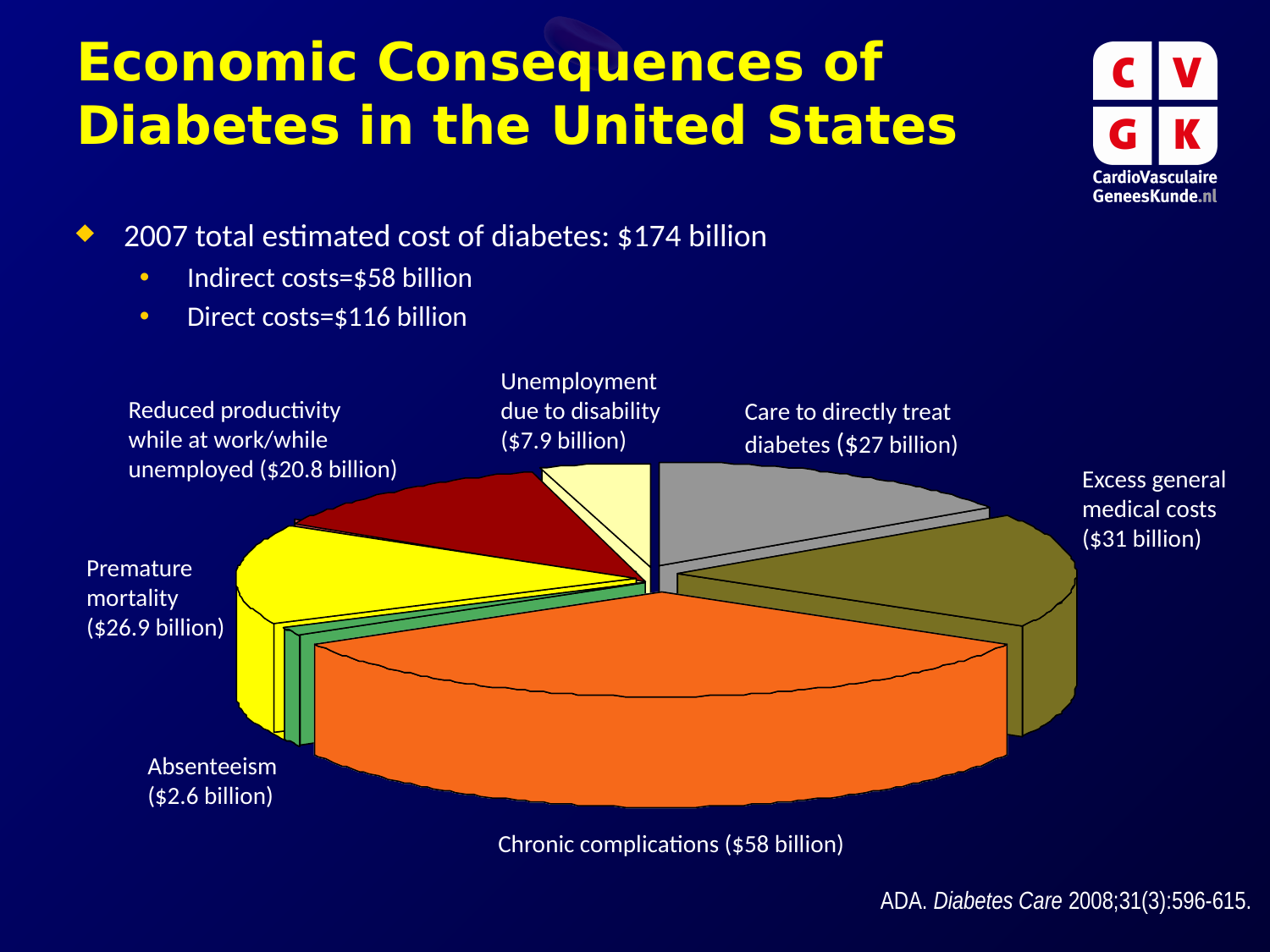

Economic Consequences of Diabetes in the United States
2007 total estimated cost of diabetes: $174 billion
Indirect costs=$58 billion
Direct costs=$116 billion
Unemployment
due to disability
($7.9 billion)
Reduced productivity
while at work/while
unemployed ($20.8 billion)
Care to directly treat
diabetes ($27 billion)

Excess general
medical costs
($31 billion)
Premature
mortality
($26.9 billion)
Absenteeism
($2.6 billion)
Chronic complications ($58 billion)
ADA. Diabetes Care 2008;31(3):596-615.